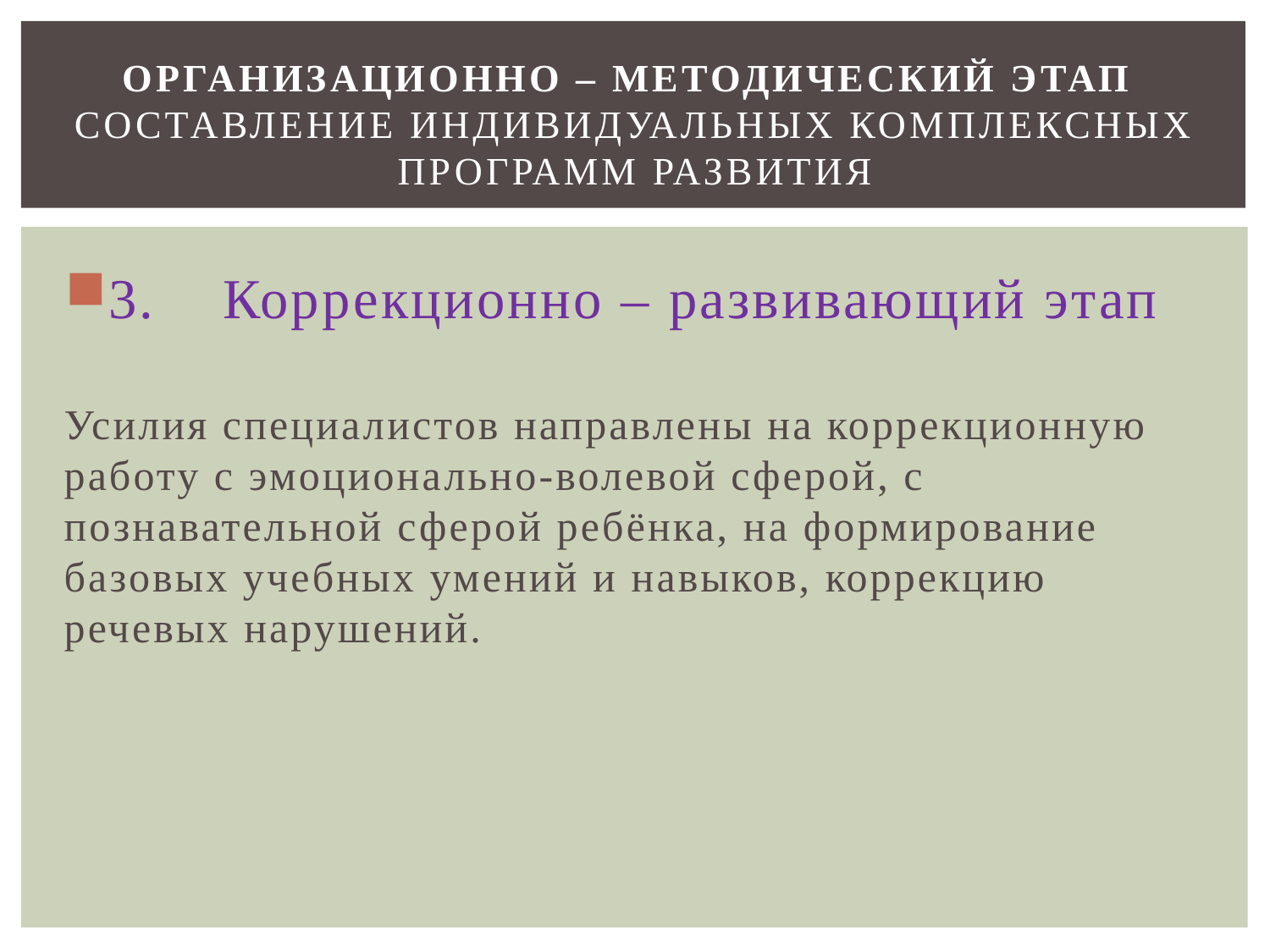

# Организационно – методический этап Составление индивидуальных комплексных программ развития
3.	Коррекционно – развивающий этап

Усилия специалистов направлены на коррекционную работу с эмоционально-волевой сферой, с познавательной сферой ребёнка, на формирование базовых учебных умений и навыков, коррекцию речевых нарушений.